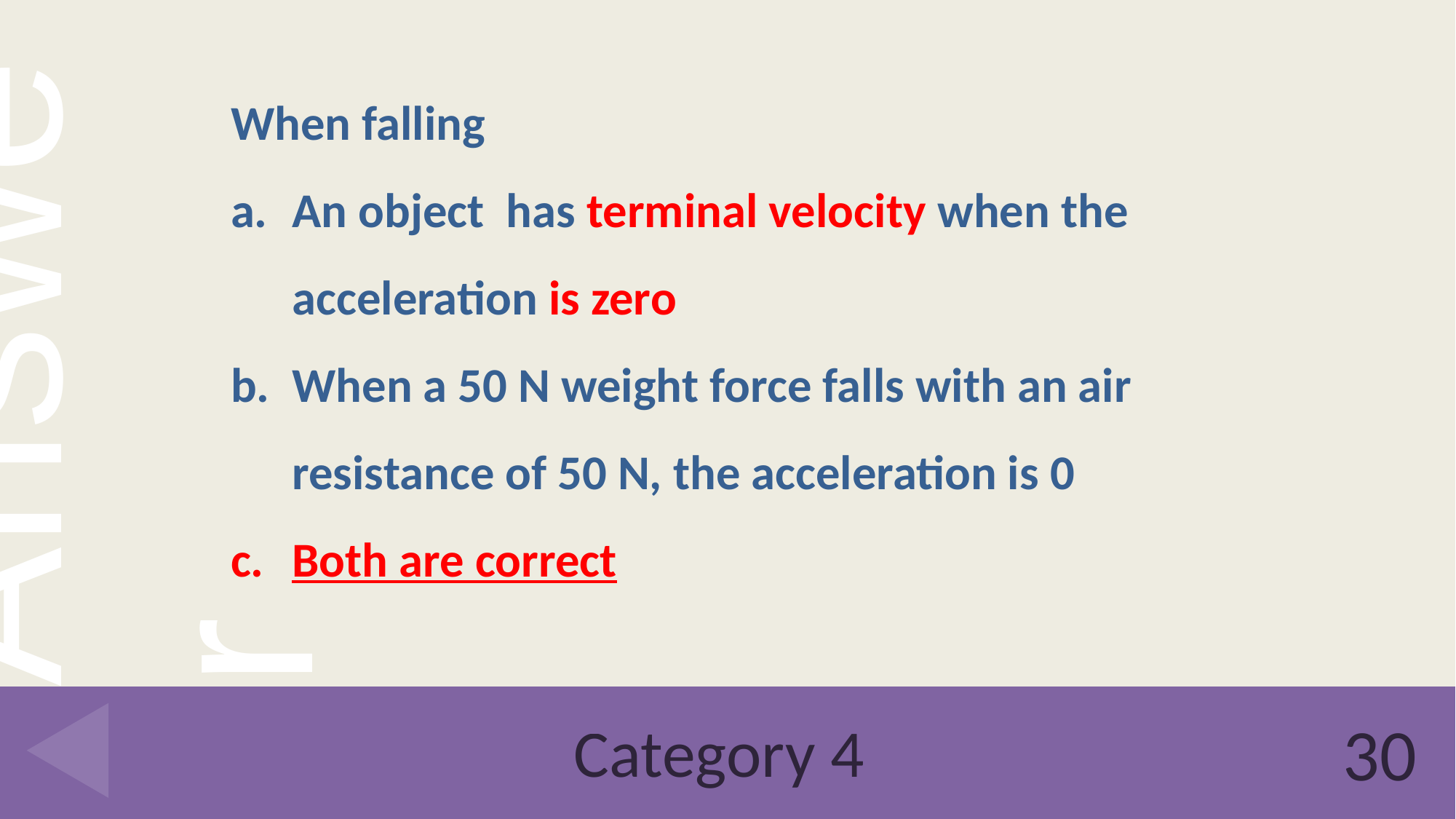

When falling
An object  has terminal velocity when the acceleration is zero
When a 50 N weight force falls with an air resistance of 50 N, the acceleration is 0
Both are correct

# Category 4
30